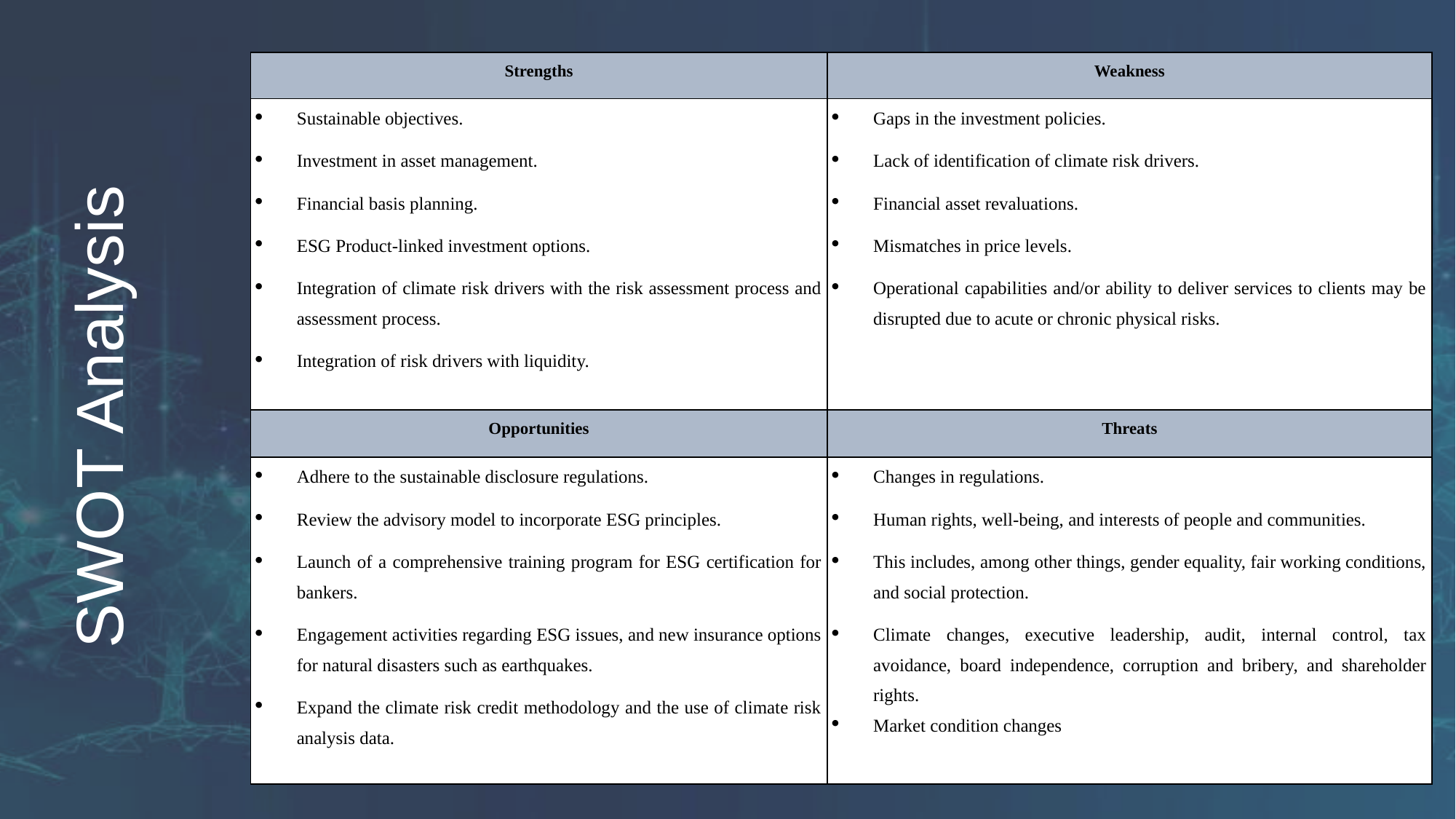

| Strengths | Weakness |
| --- | --- |
| Sustainable objectives. Investment in asset management. Financial basis planning. ESG Product-linked investment options. Integration of climate risk drivers with the risk assessment process and assessment process. Integration of risk drivers with liquidity. | Gaps in the investment policies. Lack of identification of climate risk drivers. Financial asset revaluations. Mismatches in price levels. Operational capabilities and/or ability to deliver services to clients may be disrupted due to acute or chronic physical risks. |
| Opportunities | Threats |
| Adhere to the sustainable disclosure regulations. Review the advisory model to incorporate ESG principles. Launch of a comprehensive training program for ESG certification for bankers. Engagement activities regarding ESG issues, and new insurance options for natural disasters such as earthquakes. Expand the climate risk credit methodology and the use of climate risk analysis data. | Changes in regulations. Human rights, well-being, and interests of people and communities. This includes, among other things, gender equality, fair working conditions, and social protection. Climate changes, executive leadership, audit, internal control, tax avoidance, board independence, corruption and bribery, and shareholder rights. Market condition changes |
# SWOT Analysis